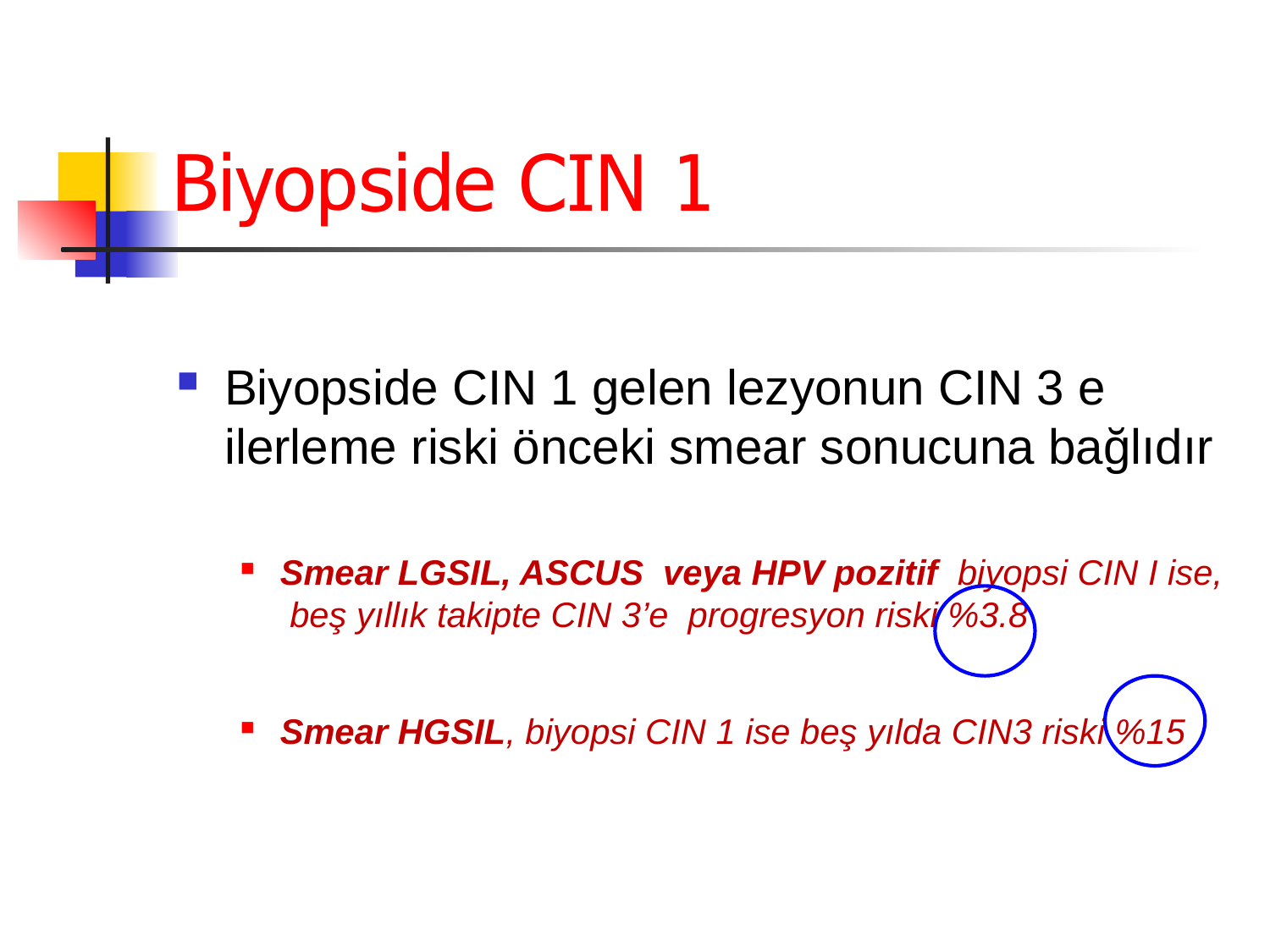

# Biyopside CIN 1

Biyopside CIN 1 gelen lezyonun CIN 3 e ilerleme riski önceki smear sonucuna bağlıdır

Smear LGSIL, ASCUS  veya HPV pozitif  biyopsi CIN I ise,  beş yıllık takipte CIN 3’e  progresyon riski %3.8

Smear HGSIL, biyopsi CIN 1 ise beş yılda CIN3 riski %15